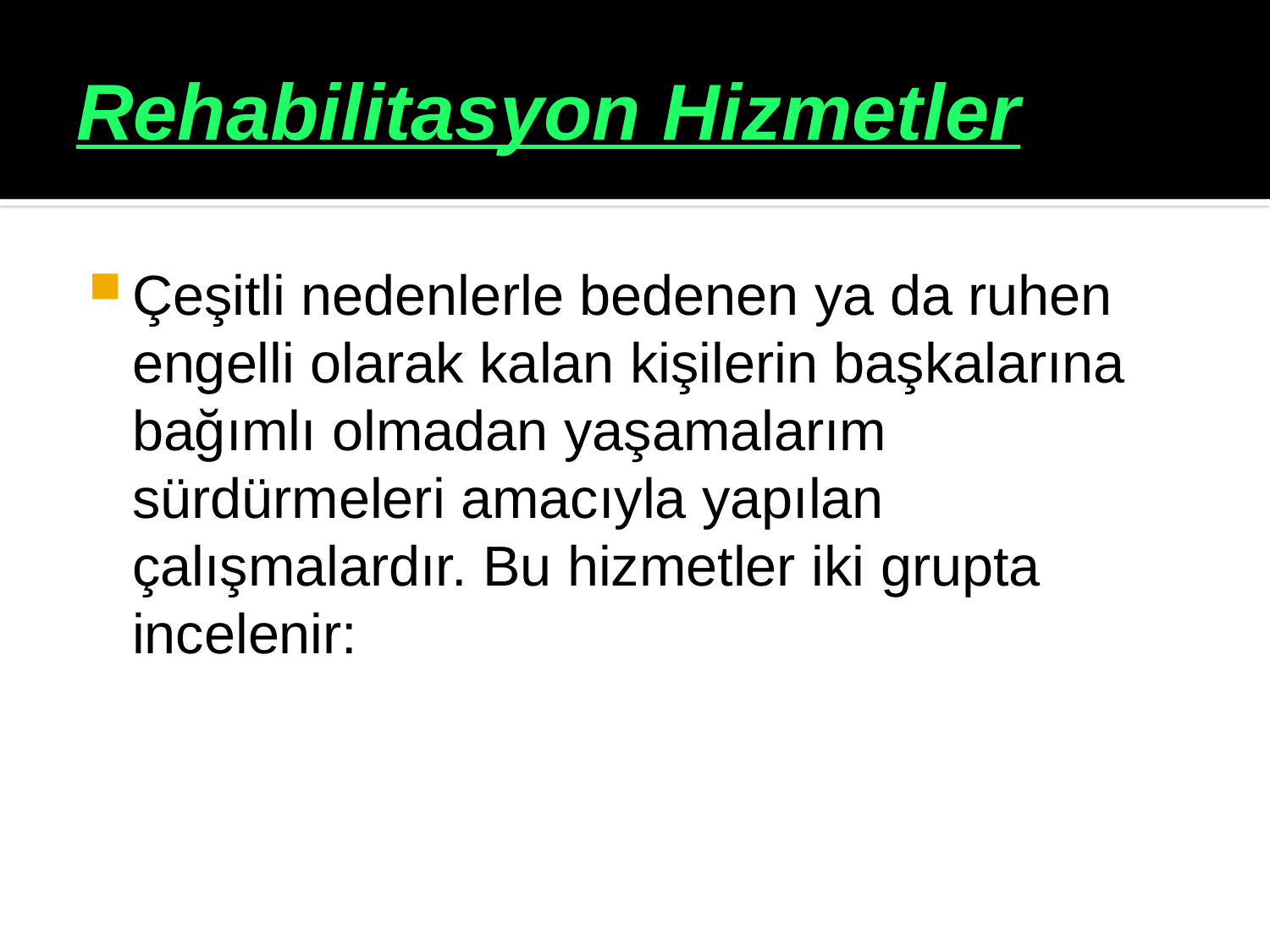

# Rehabilitasyon Hizmetler
Çeşitli nedenlerle bedenen ya da ruhen engelli olarak kalan kişilerin başkalarına bağımlı olmadan yaşamalarım sürdürmeleri amacıyla yapılan çalışmalardır. Bu hizmetler iki grupta incelenir: